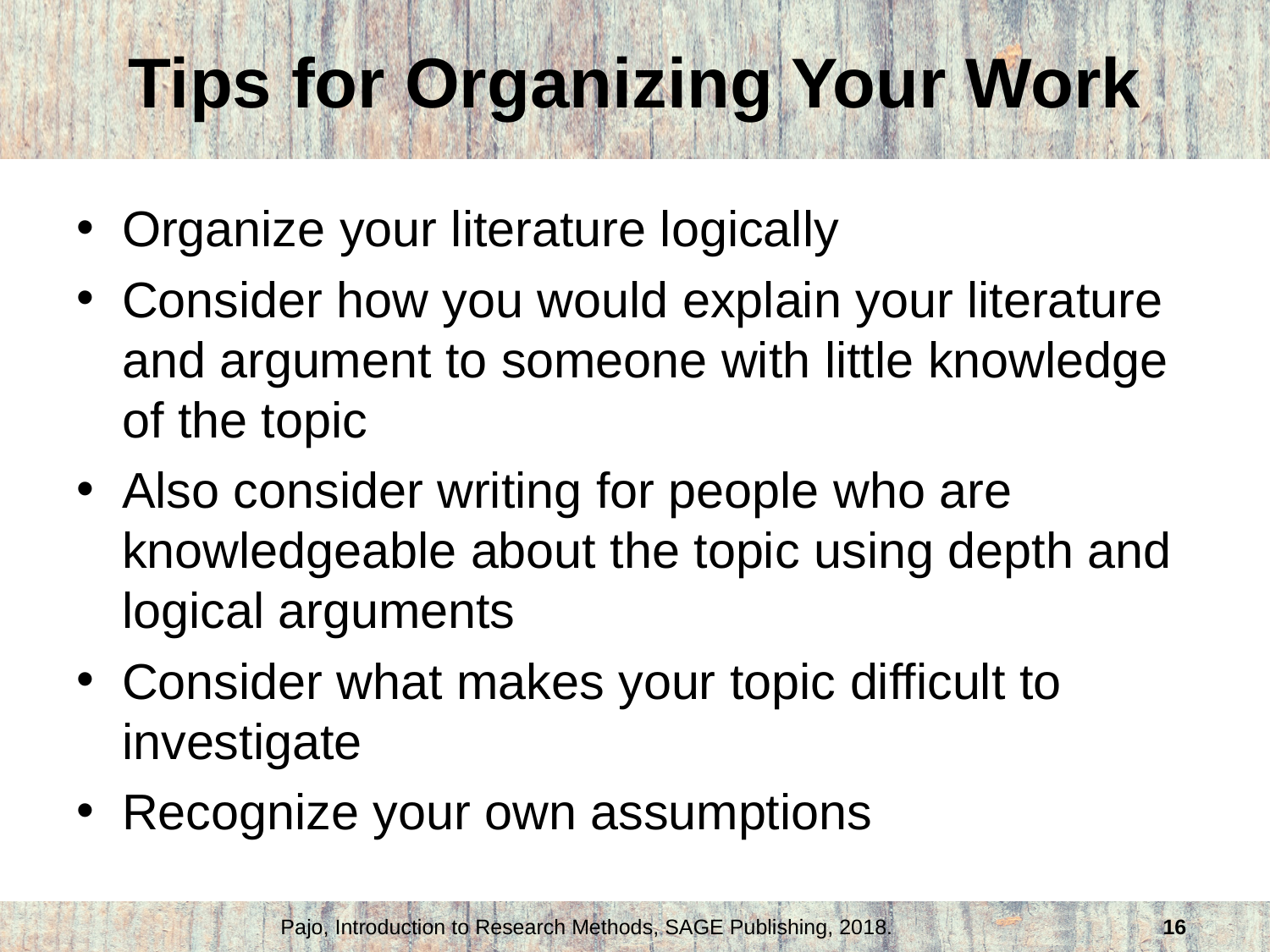

# Tips for Organizing Your Work
Organize your literature logically
Consider how you would explain your literature and argument to someone with little knowledge of the topic
Also consider writing for people who are knowledgeable about the topic using depth and logical arguments
Consider what makes your topic difficult to investigate
Recognize your own assumptions
Pajo, Introduction to Research Methods, SAGE Publishing, 2018.
16